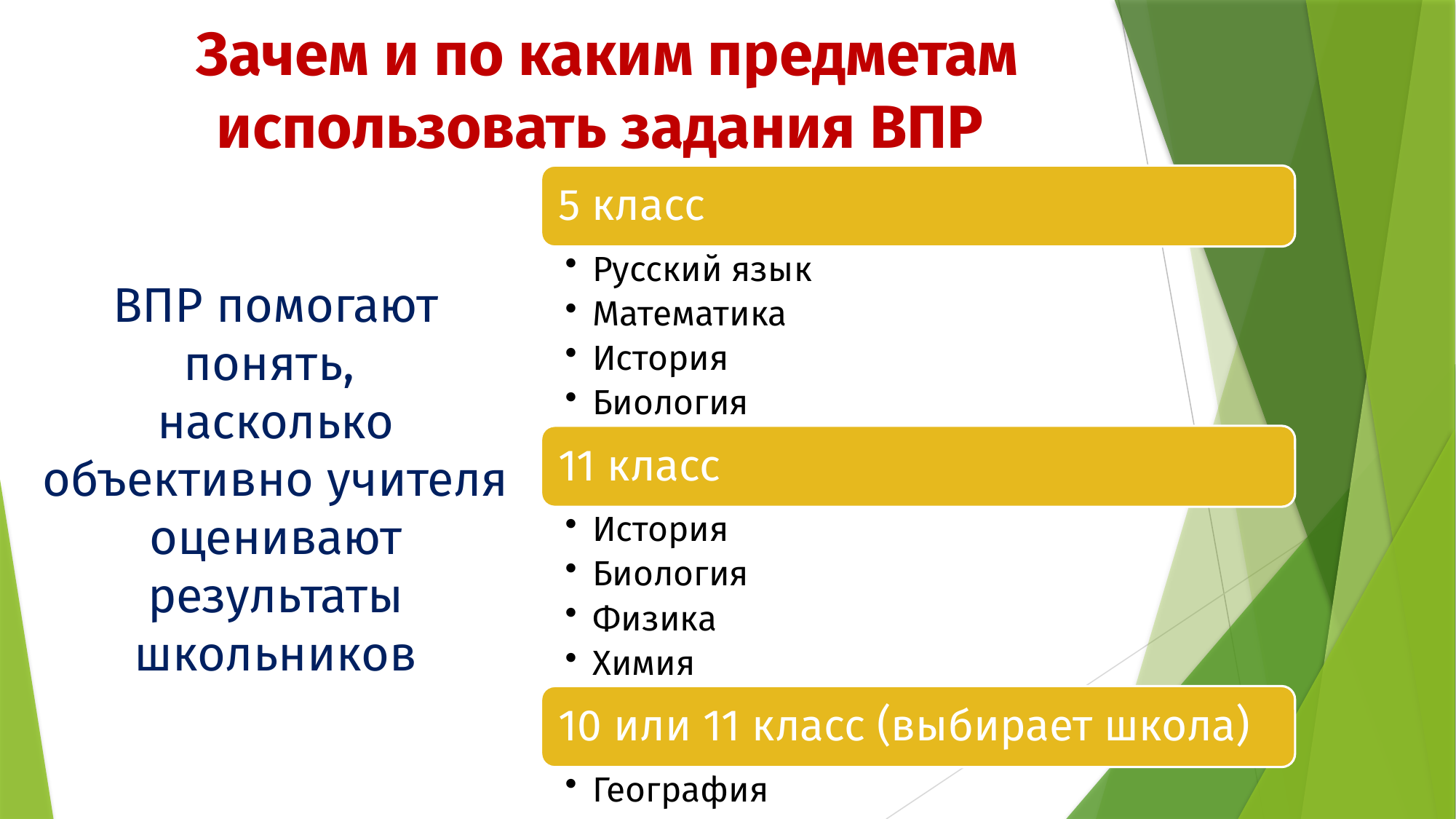

# Зачем и по каким предметам использовать задания ВПР
5 класс
Русский язык
Математика
История
Биология
11 класс
История
Биология
Физика
Химия
10 или 11 класс (выбирает школа)
География
ВПР помогают понять,
насколько объективно учителя оценивают результаты школьников